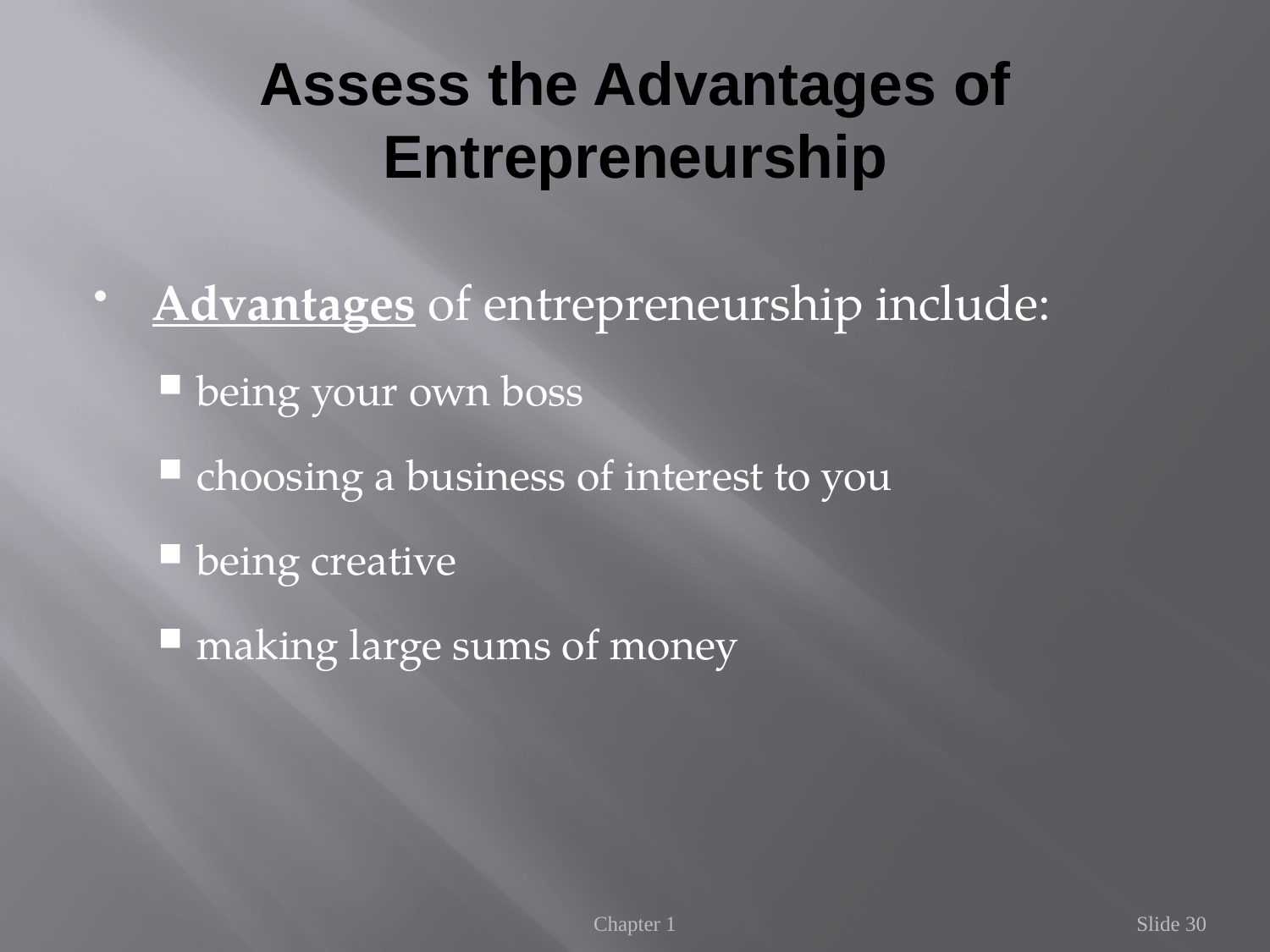

# Assess the Advantages of Entrepreneurship
Advantages of entrepreneurship include:
being your own boss
choosing a business of interest to you
being creative
making large sums of money
Chapter 1
Slide 30